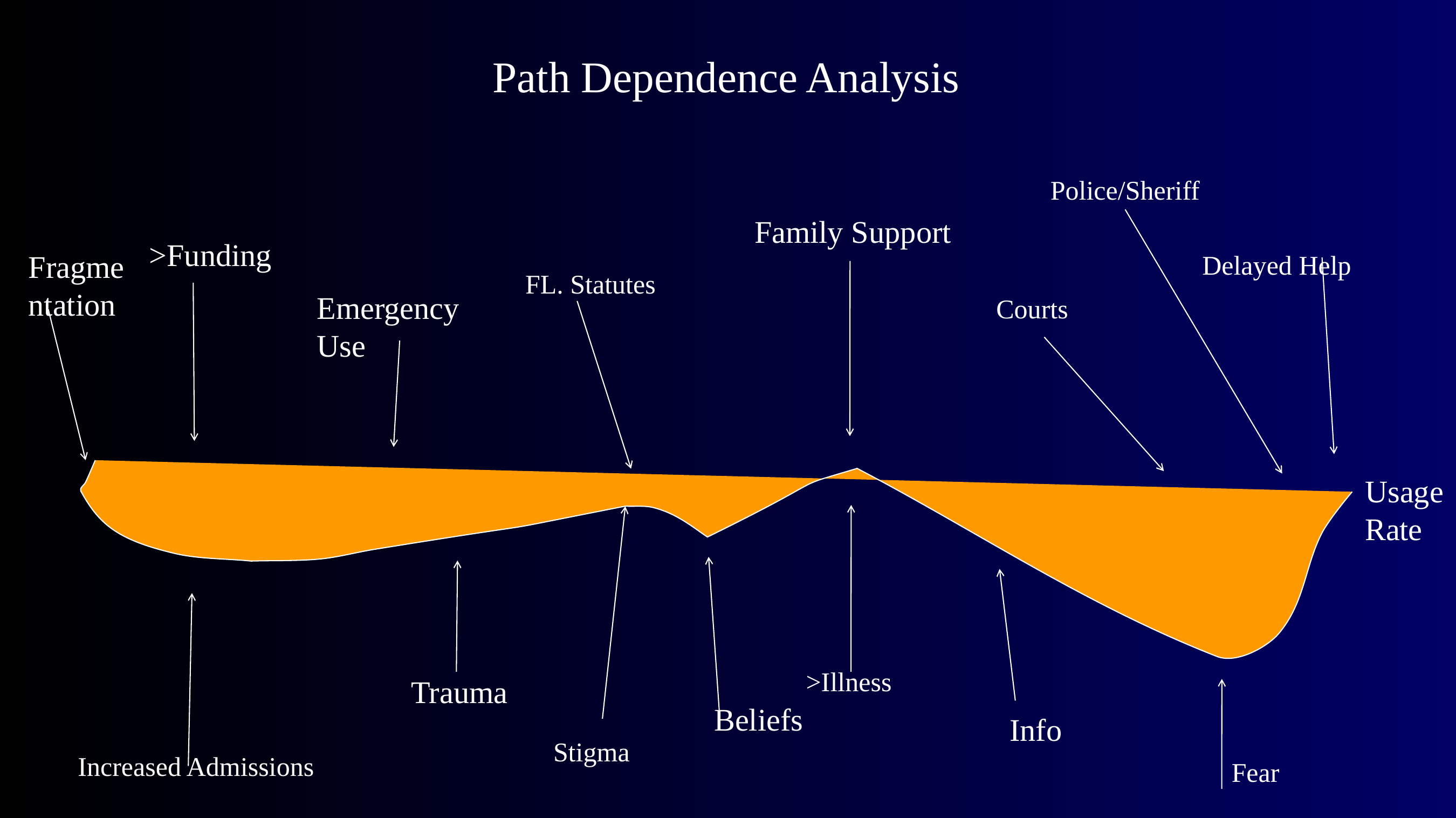

Path Dependence Analysis
Police/Sheriff
Family Support
>Funding
Fragmentation
Delayed Help
FL. Statutes
Emergency
Use
Courts

Usage
Rate
>Illness
Trauma
Beliefs
Info
Stigma
Increased Admissions
Fear